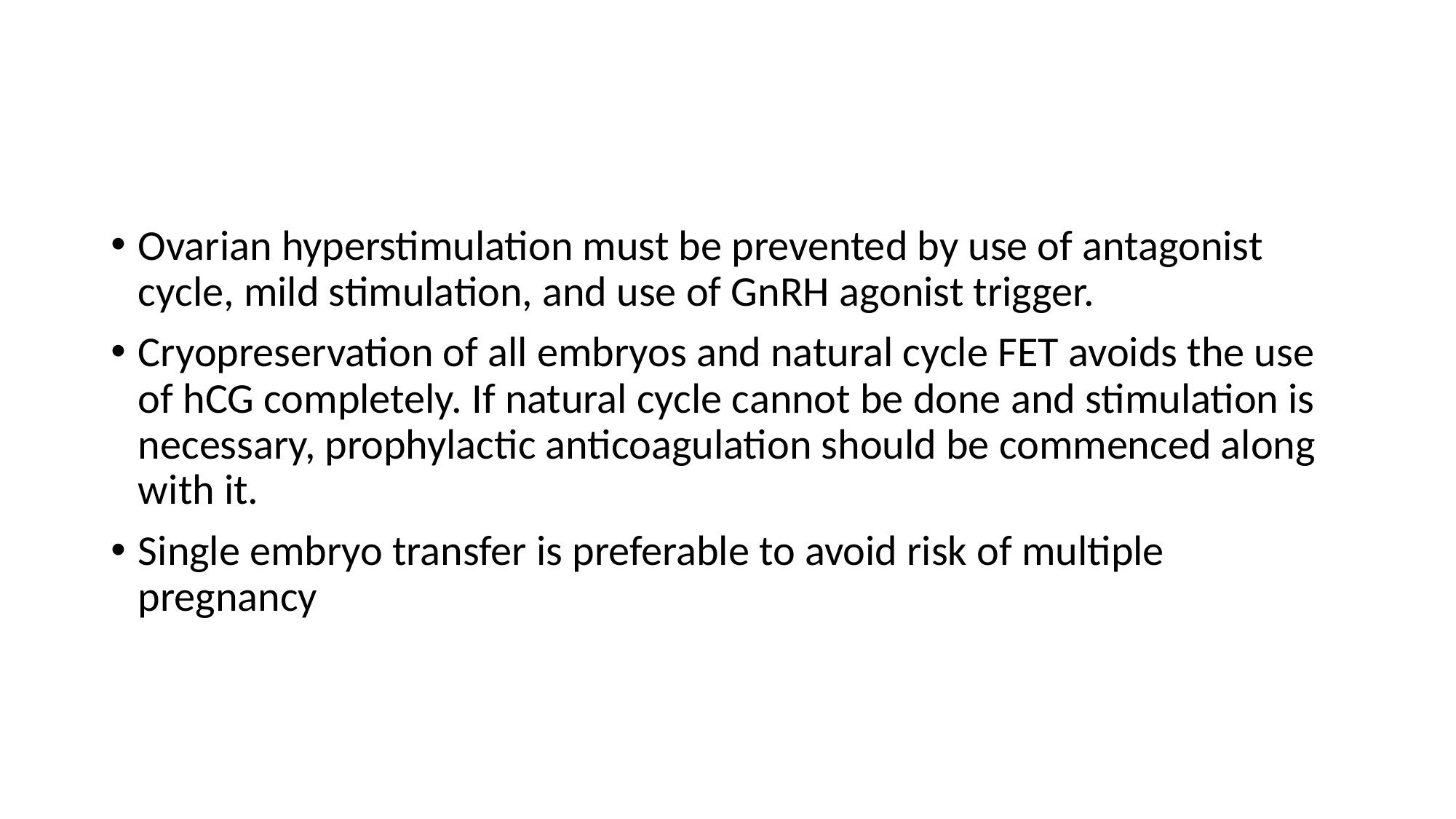

#
Ovarian hyperstimulation must be prevented by use of antagonist cycle, mild stimulation, and use of GnRH agonist trigger.
Cryopreservation of all embryos and natural cycle FET avoids the use of hCG completely. If natural cycle cannot be done and stimulation is necessary, prophylactic anticoagulation should be commenced along with it.
Single embryo transfer is preferable to avoid risk of multiple pregnancy